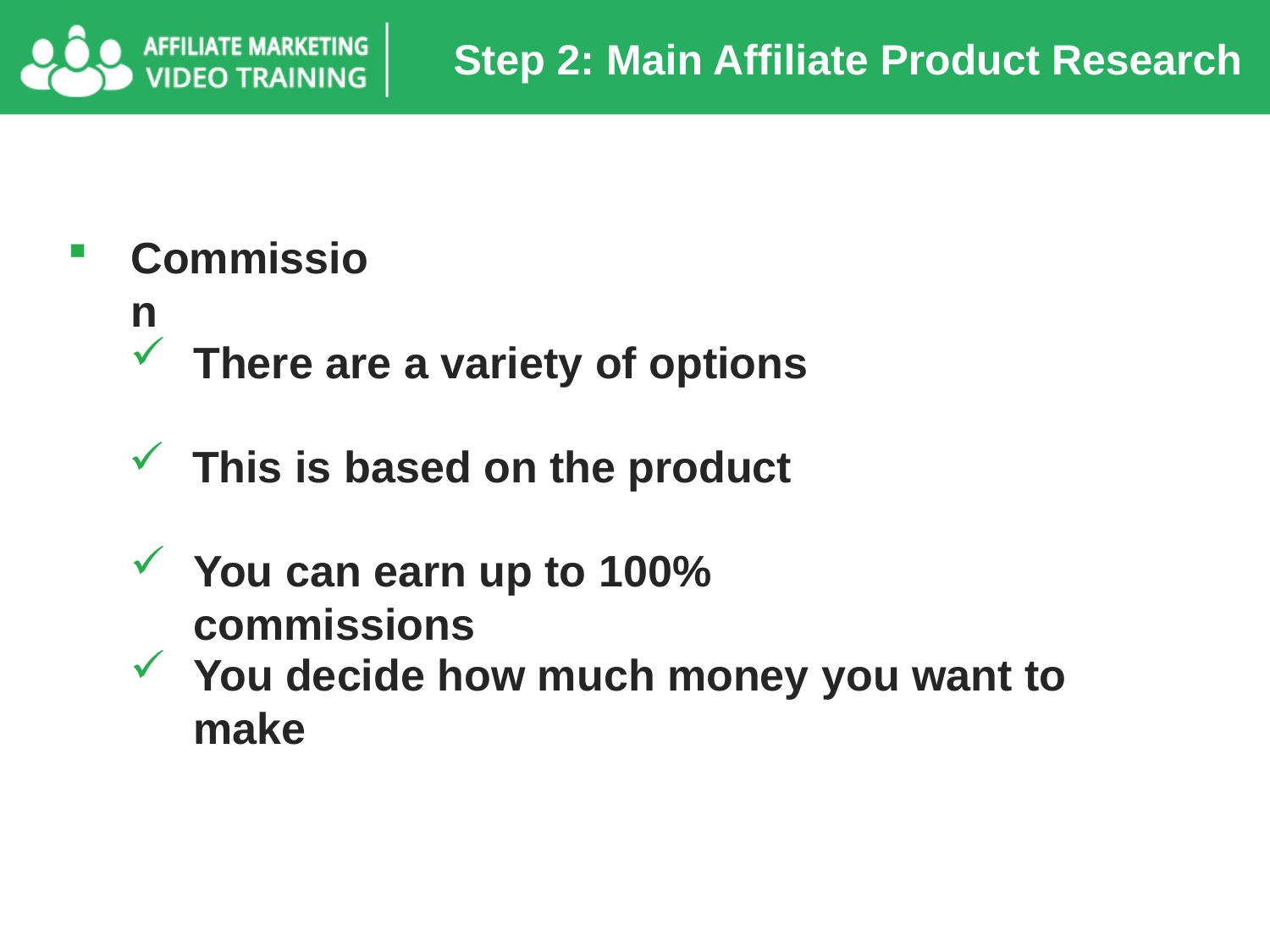

Step 2: Main Affiliate Product Research
Commission
There are a variety of options
This is based on the product
You can earn up to 100% commissions
You decide how much money you want to make